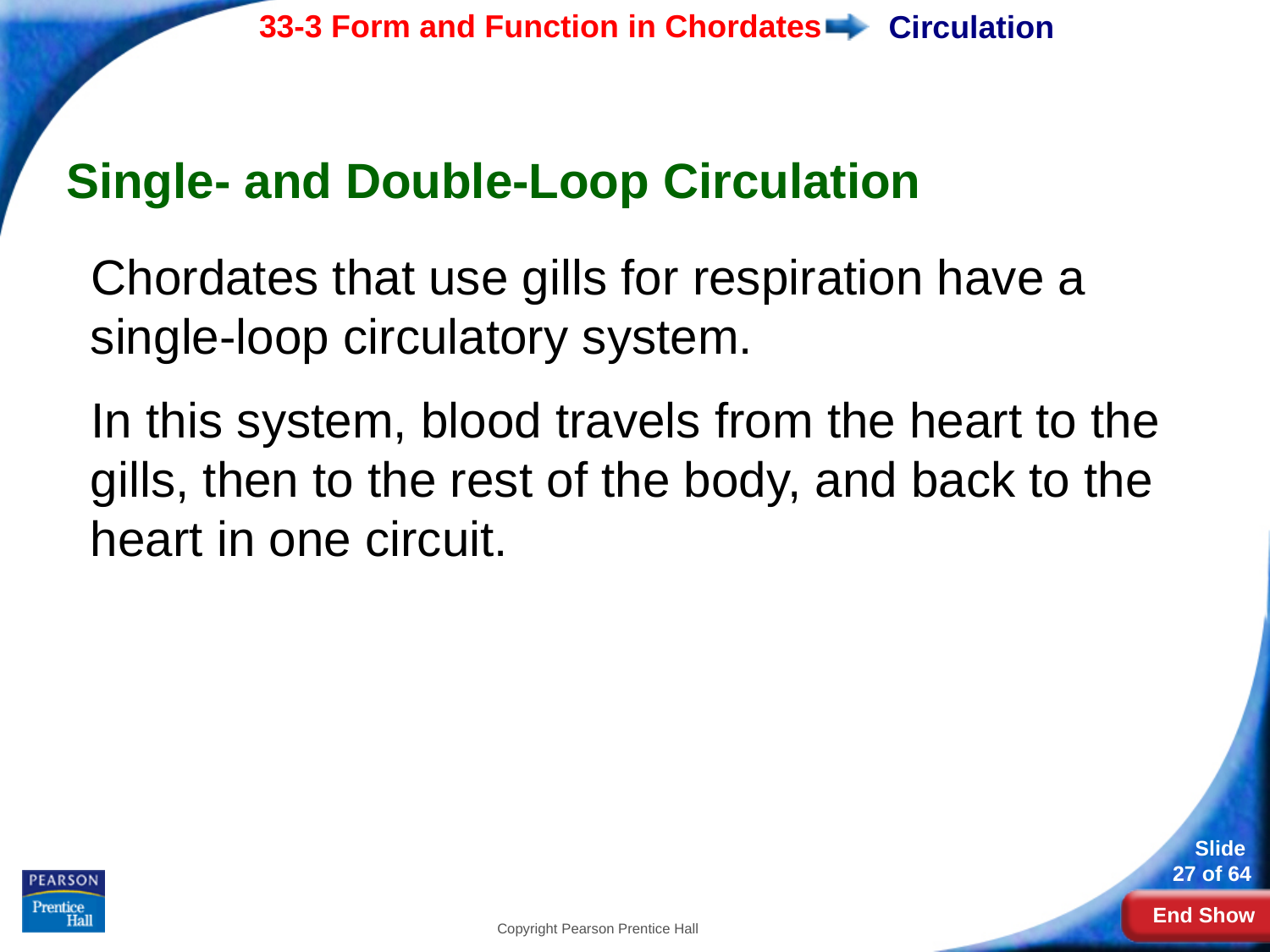

# Circulation
Single- and Double-Loop Circulation
Chordates that use gills for respiration have a single-loop circulatory system.
In this system, blood travels from the heart to the gills, then to the rest of the body, and back to the heart in one circuit.

Copyright Pearson Prentice Hall